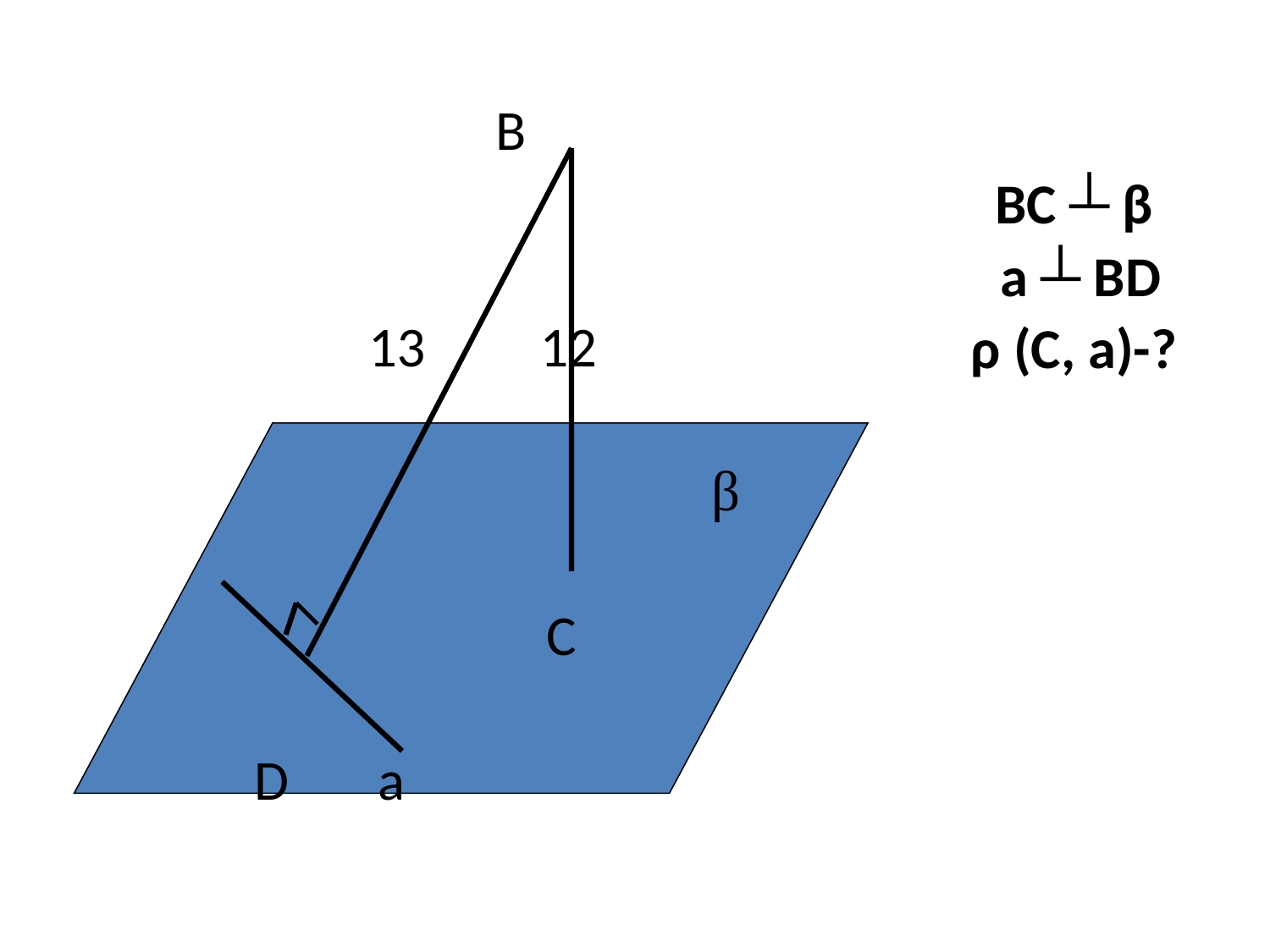

В

                       13         12

                                                  β

                                     C

              D       а

ВС ┴ β
 а ┴ BD
ρ (C, а)-?